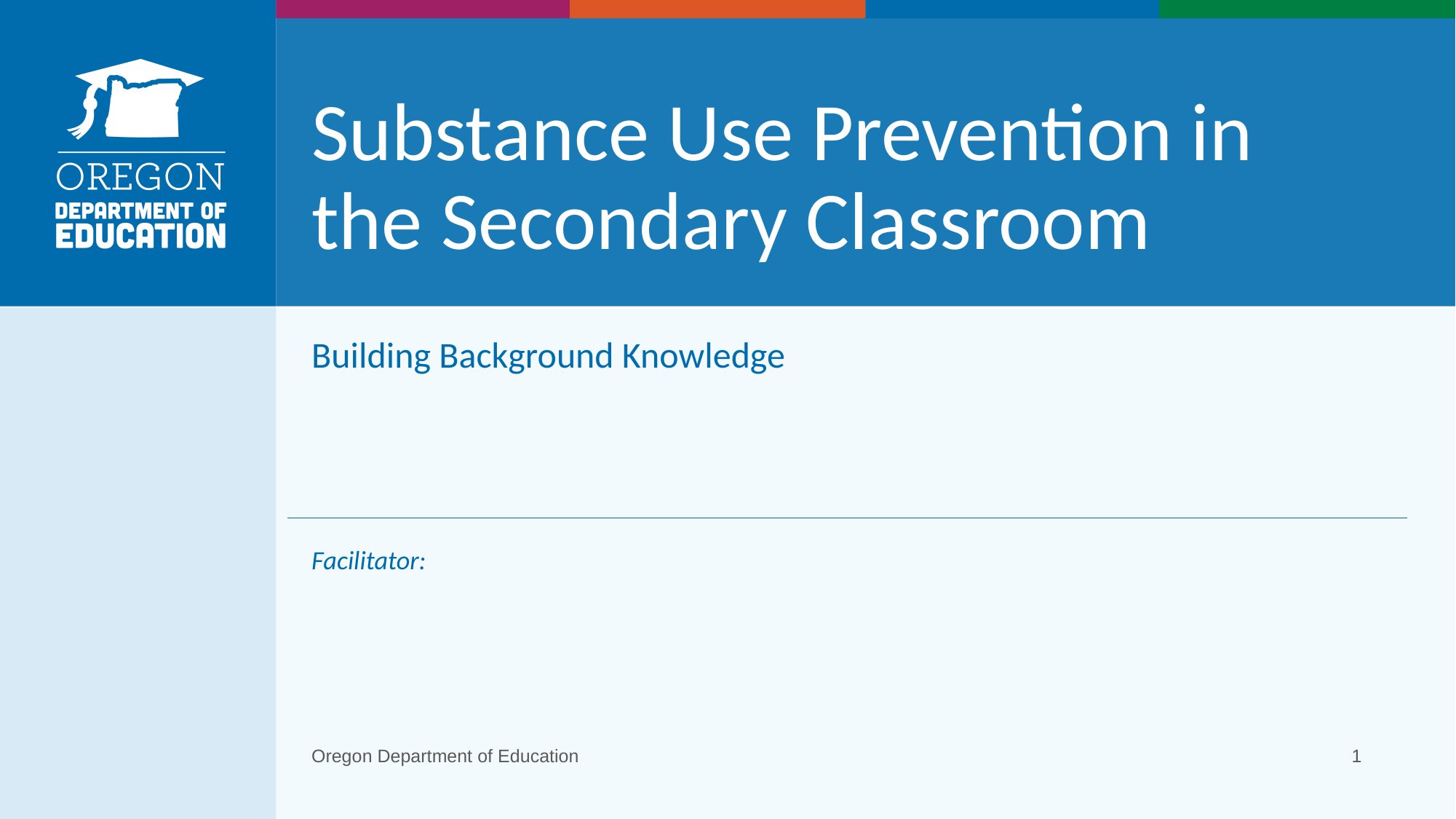

# Substance Use Prevention in the Secondary Classroom
Building Background Knowledge
Facilitator:
Oregon Department of Education
1